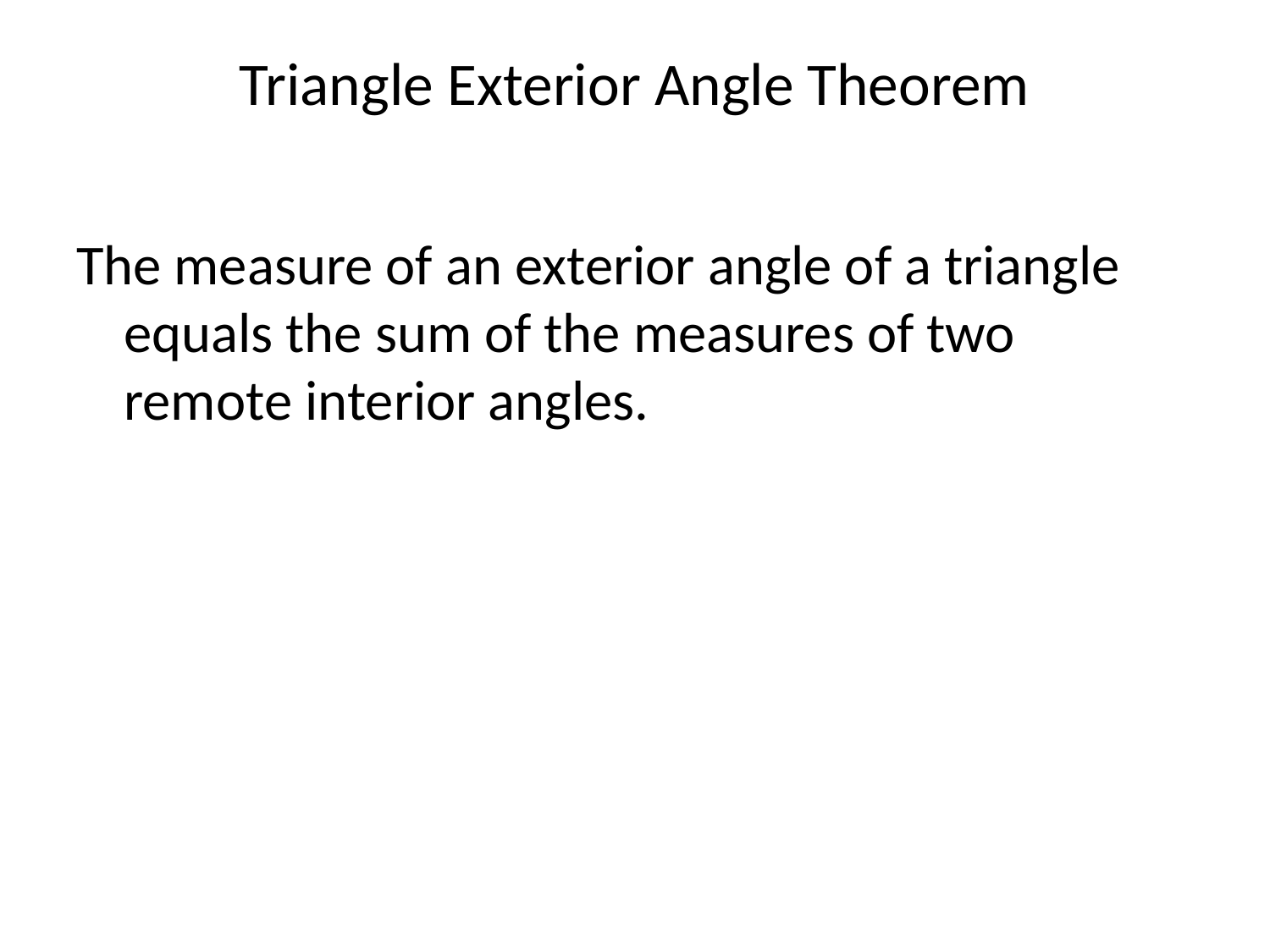

# Triangle Exterior Angle Theorem
The measure of an exterior angle of a triangle equals the sum of the measures of two remote interior angles.